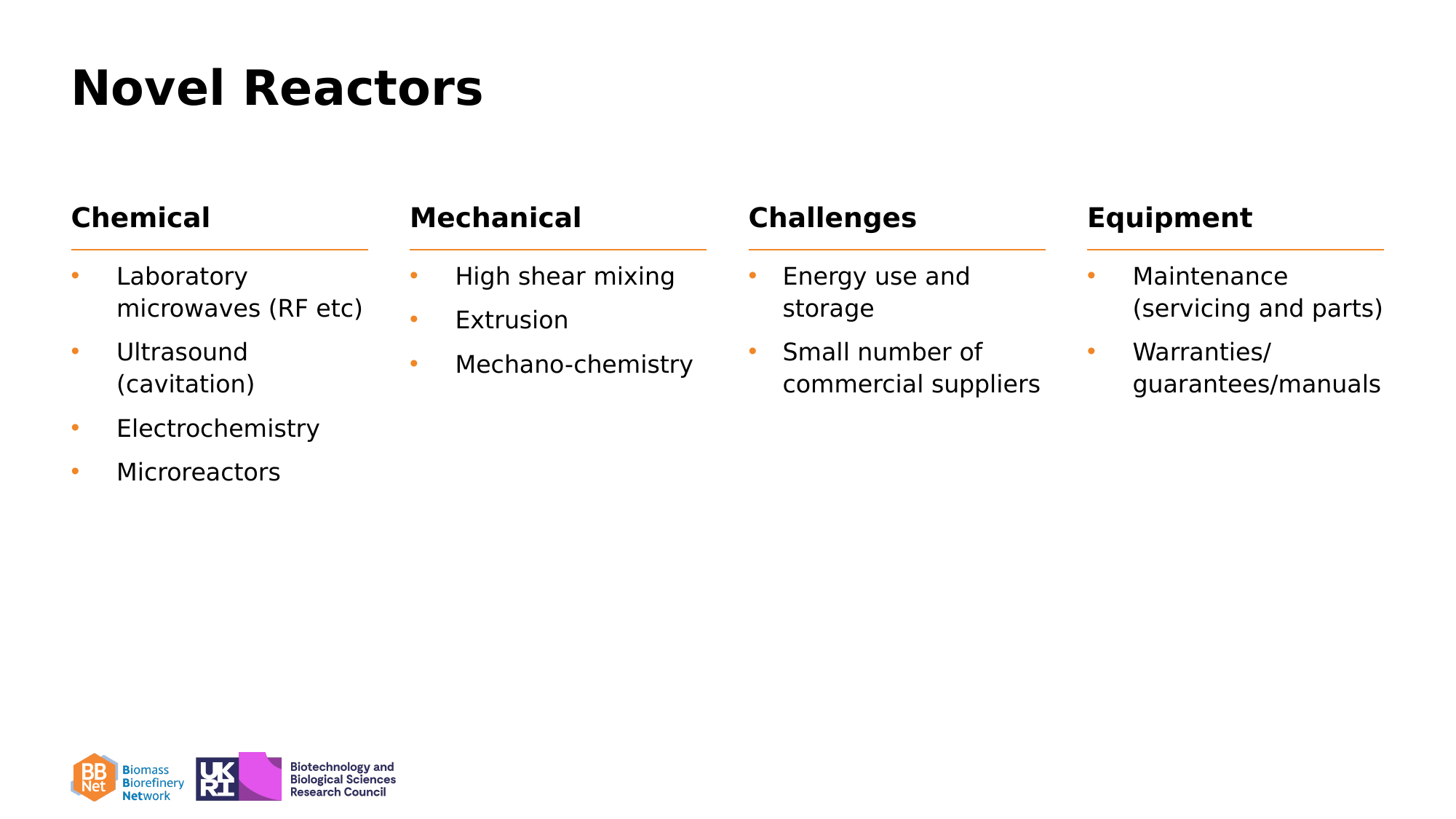

# Novel Reactors
Chemical
Mechanical
Challenges
Equipment
Laboratory microwaves (RF etc)
Ultrasound (cavitation)
Electrochemistry
Microreactors
High shear mixing
Extrusion
Mechano-chemistry

Energy use and storage
Small number of commercial suppliers

Maintenance (servicing and parts)
Warranties/guarantees/manuals